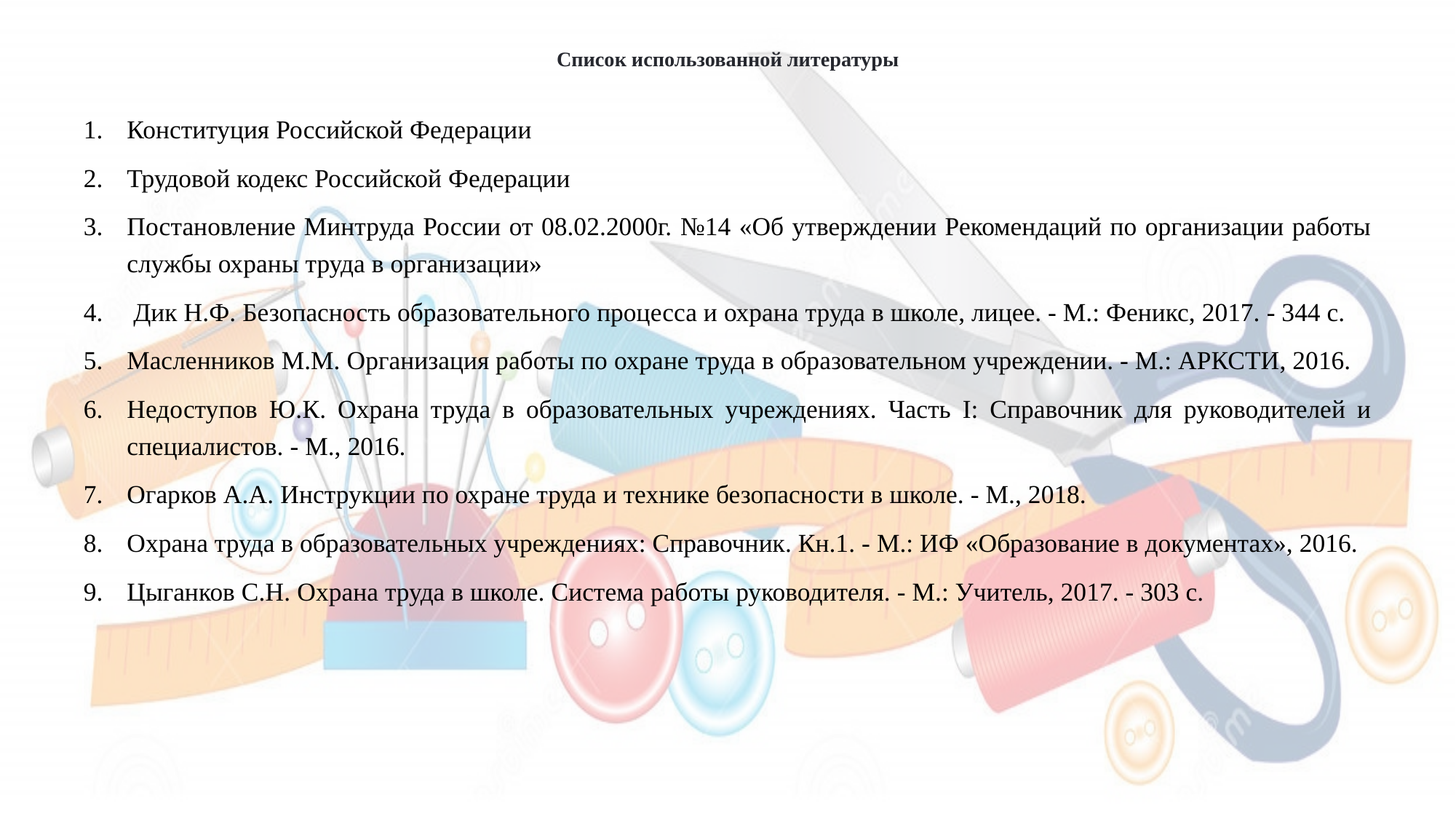

# Список использованной литературы
Конституция Российской Федерации
Трудовой кодекс Российской Федерации
Постановление Минтруда России от 08.02.2000г. №14 «Об утверждении Рекомендаций по организации работы службы охраны труда в организации»
 Дик Н.Ф. Безопасность образовательного процесса и охрана труда в школе, лицее. - М.: Феникс, 2017. - 344 с.
Масленников М.М. Организация работы по охране труда в образовательном учреждении. - М.: АРКСТИ, 2016.
Недоступов Ю.К. Охрана труда в образовательных учреждениях. Часть I: Справочник для руководителей и специалистов. - М., 2016.
Огарков А.А. Инструкции по охране труда и технике безопасности в школе. - М., 2018.
Охрана труда в образовательных учреждениях: Справочник. Кн.1. - М.: ИФ «Образование в документах», 2016.
Цыганков С.Н. Охрана труда в школе. Система работы руководителя. - М.: Учитель, 2017. - 303 с.